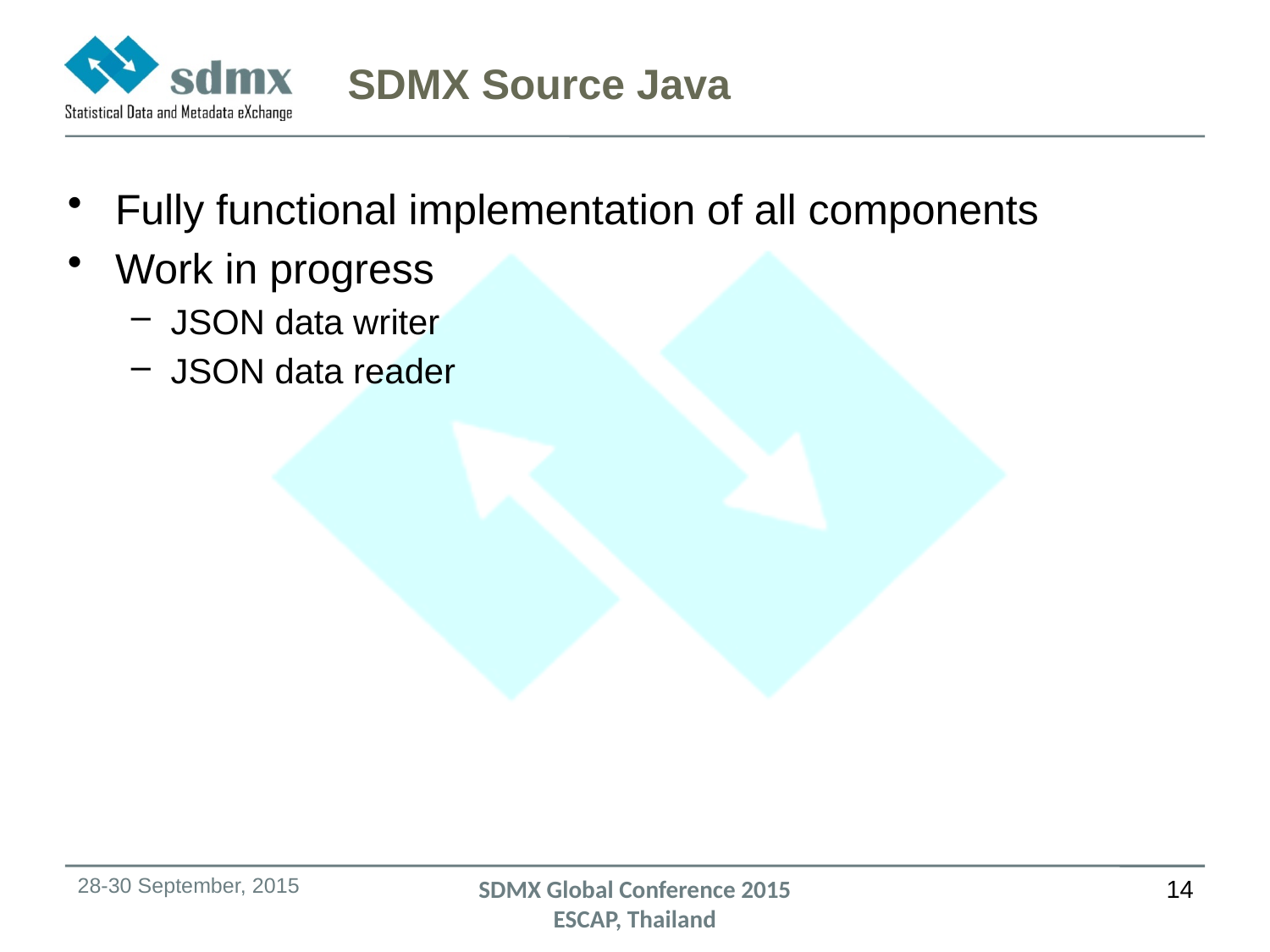

# SDMX Source Java
Fully functional implementation of all components
Work in progress
JSON data writer
JSON data reader
28-30 September, 2015
SDMX Global Conference 2015
ESCAP, Thailand
14